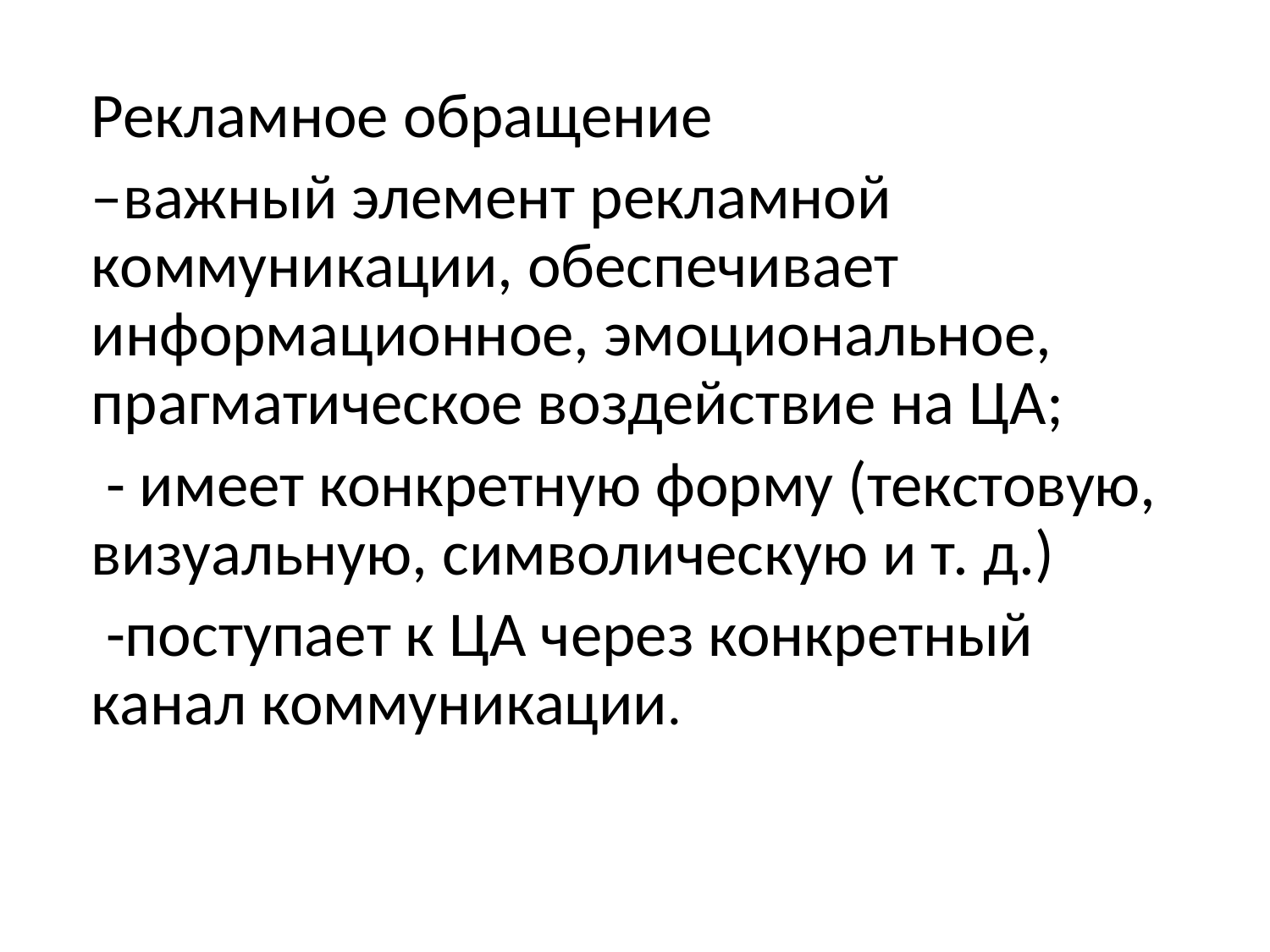

Рекламное обращение
–важный элемент рекламной коммуникации, обеспечивает информационное, эмоциональное, прагматическое воздействие на ЦА;
 - имеет конкретную форму (текстовую, визуальную, символическую и т. д.)
 -поступает к ЦА через конкретный канал коммуникации.